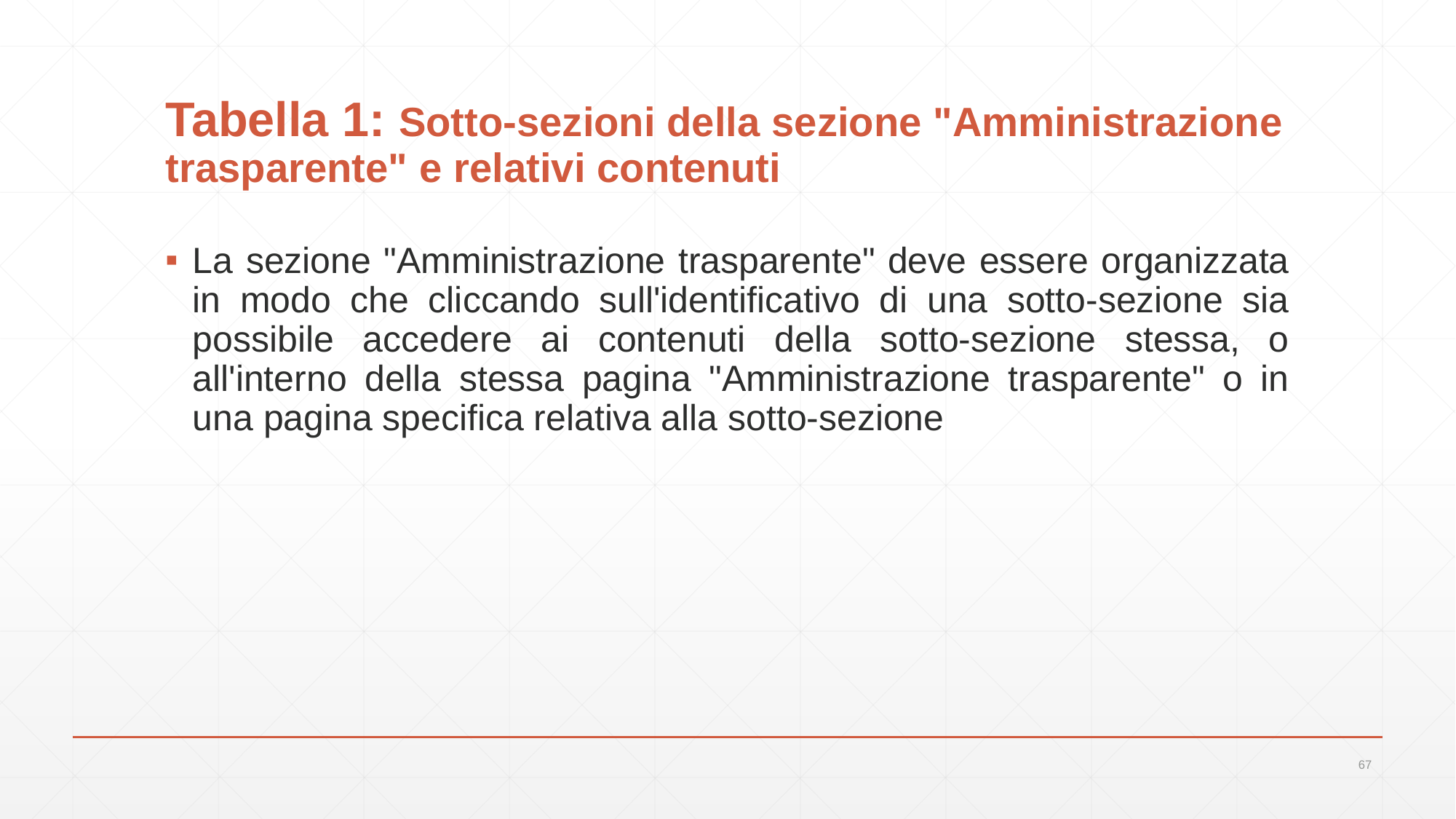

# Tabella 1: Sotto-sezioni della sezione "Amministrazione trasparente" e relativi contenuti
La sezione "Amministrazione trasparente" deve essere organizzata in modo che cliccando sull'identificativo di una sotto-sezione sia possibile accedere ai contenuti della sotto-sezione stessa, o all'interno della stessa pagina "Amministrazione trasparente" o in una pagina specifica relativa alla sotto-sezione

67